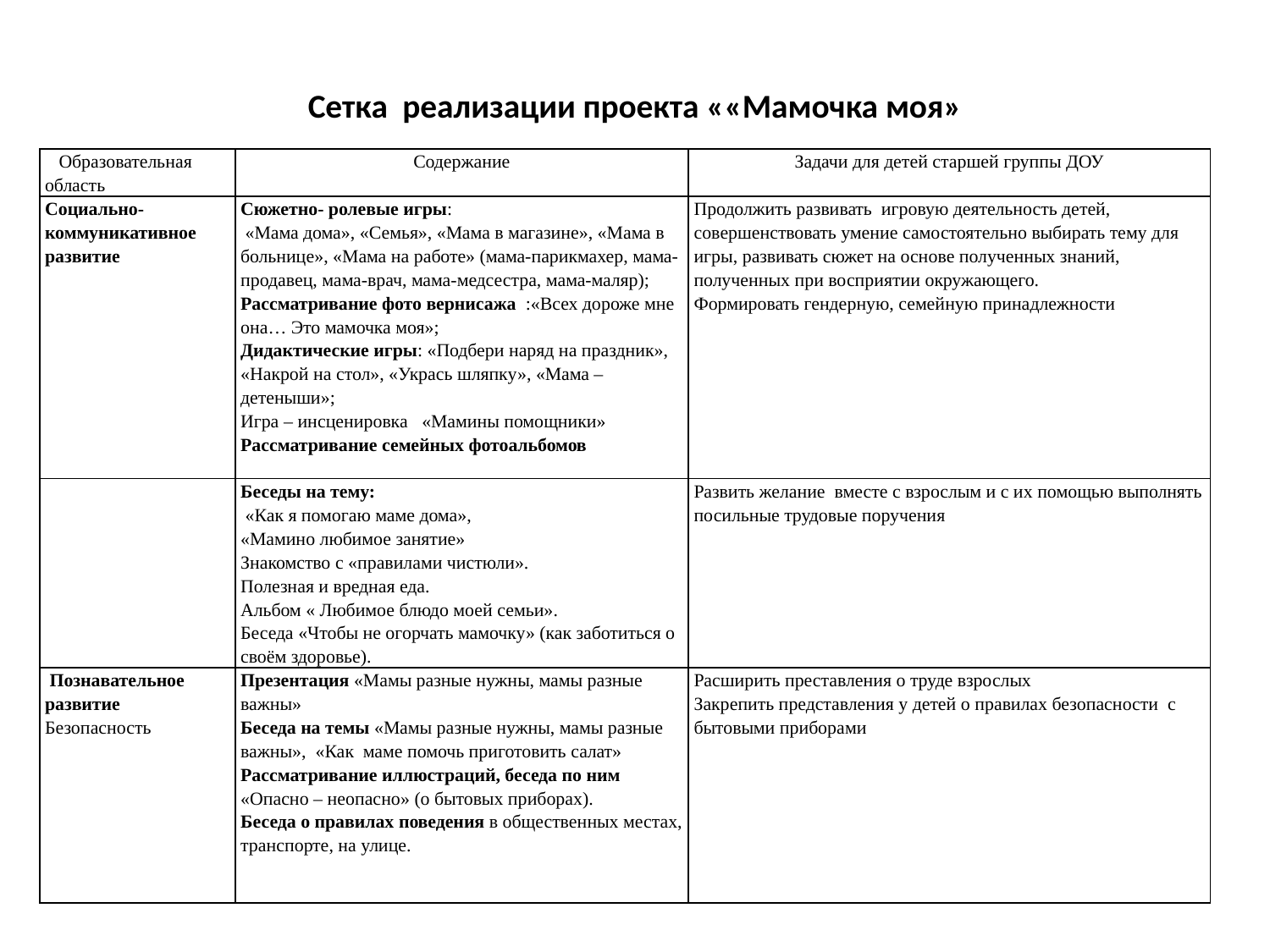

# Сетка  реализации проекта ««Мамочка моя»
| Образовательная область | Содержание | Задачи для детей старшей группы ДОУ |
| --- | --- | --- |
| Социально- коммуникативное развитие | Сюжетно- ролевые игры:  «Мама дома», «Семья», «Мама в магазине», «Мама в больнице», «Мама на работе» (мама-парикмахер, мама-продавец, мама-врач, мама-медсестра, мама-маляр); Рассматривание фото вернисажа  :«Всех дороже мне она… Это мамочка моя»; Дидактические игры: «Подбери наряд на праздник», «Накрой на стол», «Укрась шляпку», «Мама – детеныши»; Игра – инсценировка   «Мамины помощники» Рассматривание семейных фотоальбомов | Продолжить развивать  игровую деятельность детей, совершенствовать умение самостоятельно выбирать тему для игры, развивать сюжет на основе полученных знаний, полученных при восприятии окружающего. Формировать гендерную, семейную принадлежности |
|  | Беседы на тему:  «Как я помогаю маме дома», «Мамино любимое занятие» Знакомство с «правилами чистюли». Полезная и вредная еда. Альбом « Любимое блюдо моей семьи». Беседа «Чтобы не огорчать мамочку» (как заботиться о своём здоровье). | Развить желание  вместе с взрослым и с их помощью выполнять посильные трудовые поручения |
| Познавательное развитие Безопасность | Презентация «Мамы разные нужны, мамы разные важны» Беседа на темы «Мамы разные нужны, мамы разные важны»,  «Как  маме помочь приготовить салат» Рассматривание иллюстраций, беседа по ним «Опасно – неопасно» (о бытовых приборах). Беседа о правилах поведения в общественных местах, транспорте, на улице. | Расширить преставления о труде взрослых Закрепить представления у детей о правилах безопасности  с бытовыми приборами |